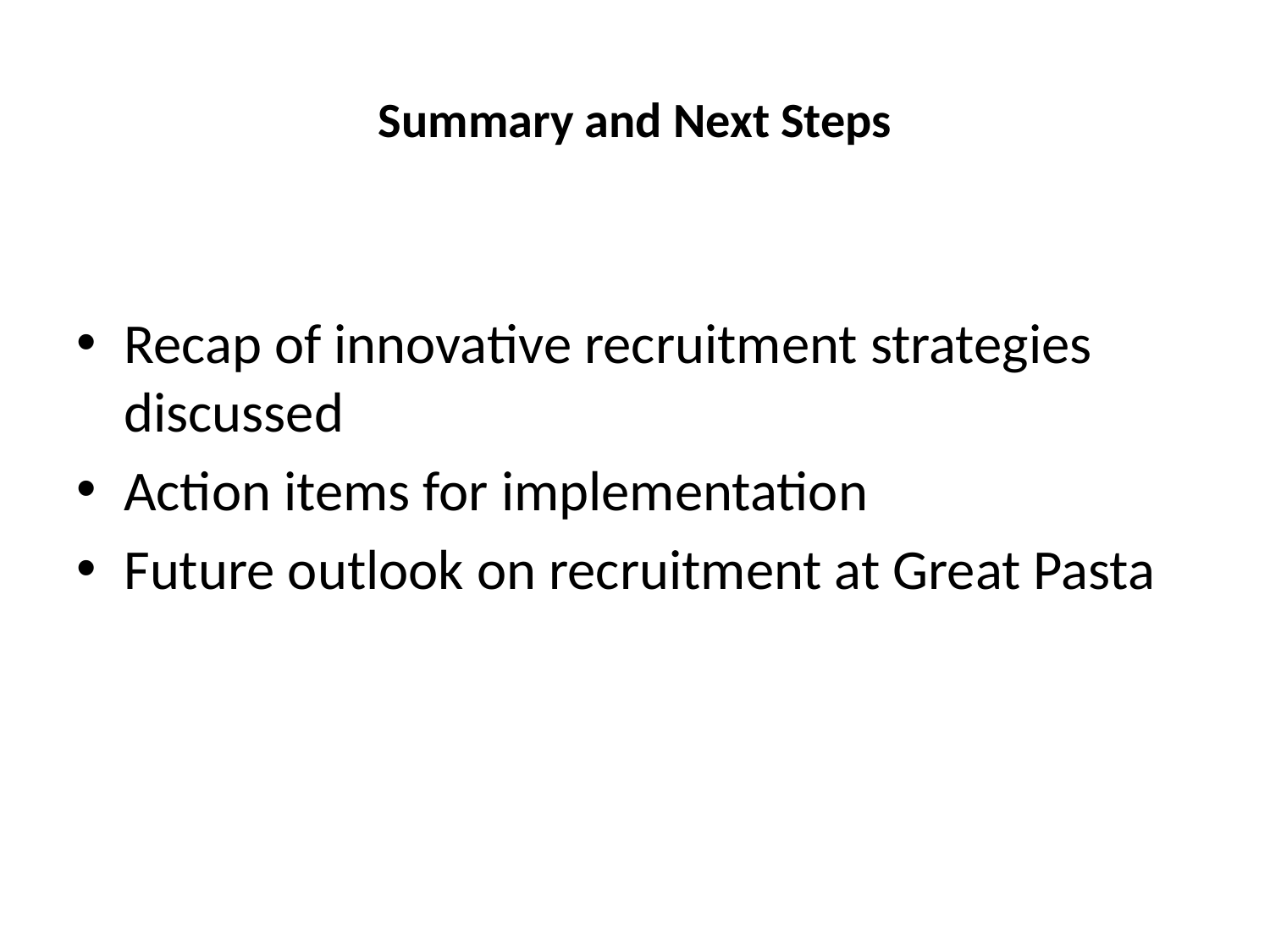

# Summary and Next Steps

Recap of innovative recruitment strategies discussed
Action items for implementation
Future outlook on recruitment at Great Pasta